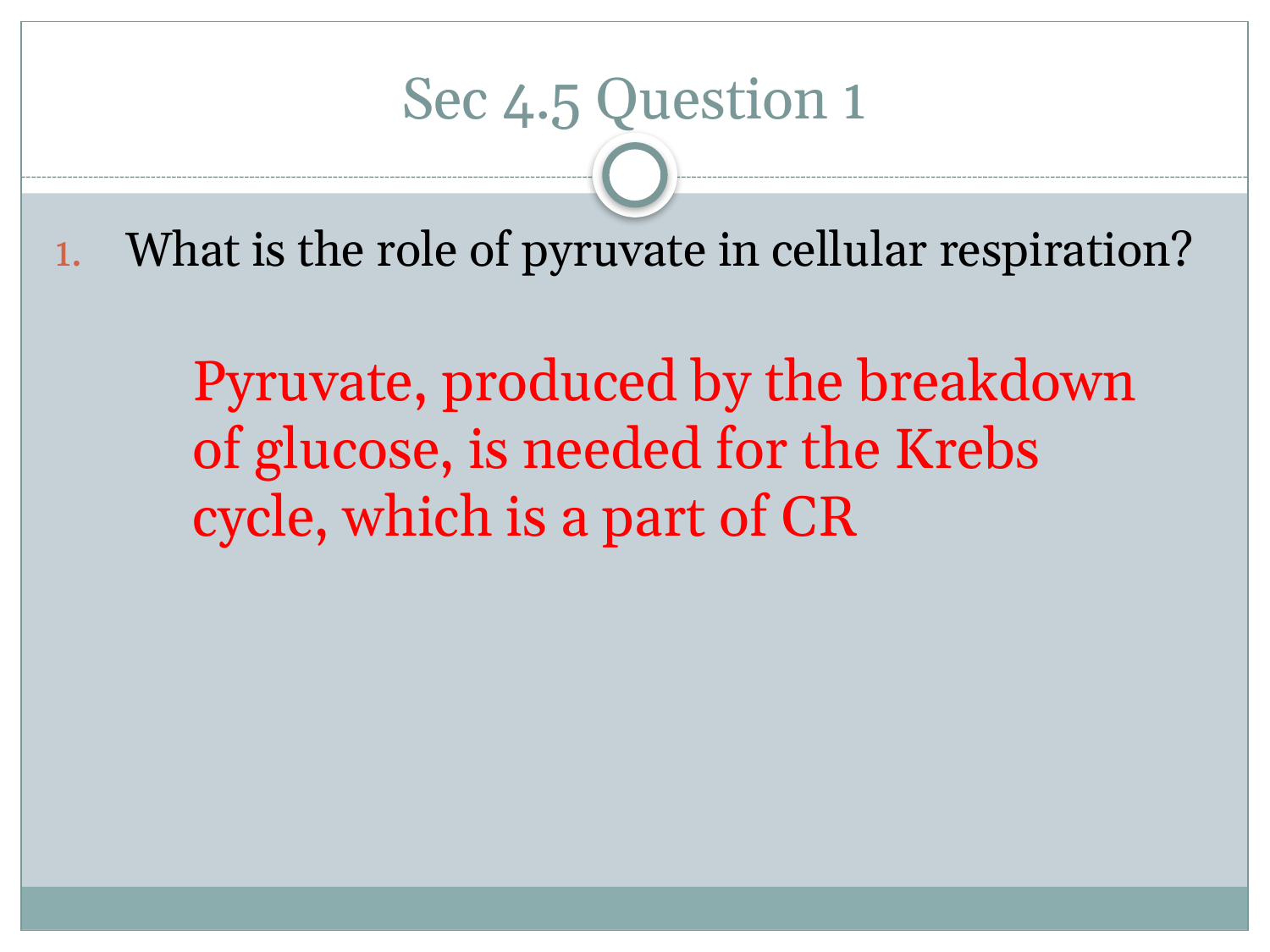

# Sec 4.5 Question 1
What is the role of pyruvate in cellular respiration?
Pyruvate, produced by the breakdown of glucose, is needed for the Krebs cycle, which is a part of CR